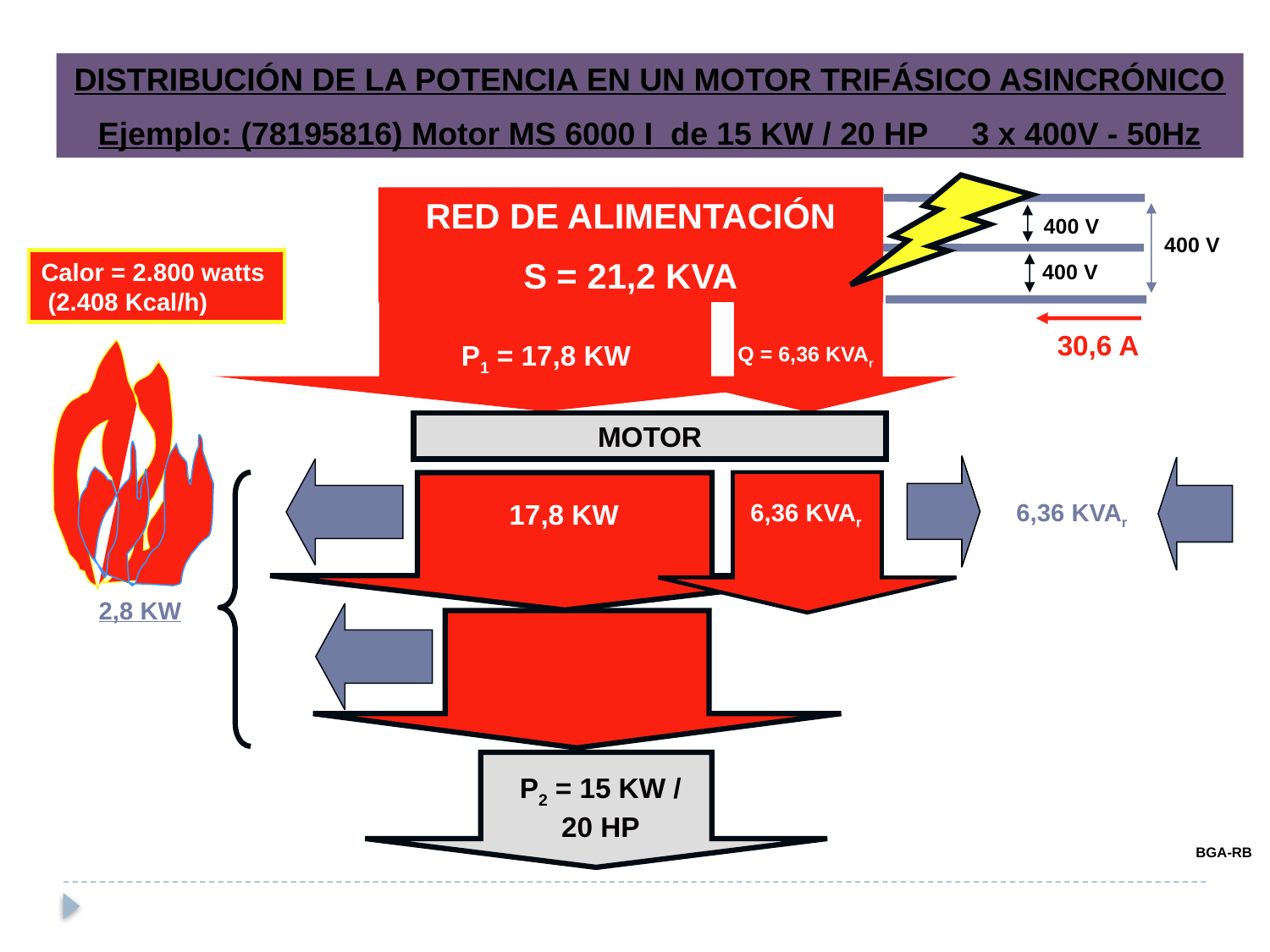

DISTRIBUCIÓN DE LA POTENCIA EN UN MOTOR TRIFÁSICO ASINCRÓNICO
Ejemplo: (78195816) Motor MS 6000 I  de 15 KW / 20 HP     3 x 400V - 50Hz

RED DE ALIMENTACIÓN
S = 21,2 KVA

400 V
400 V

Calor = 2.800 watts  (2.408 Kcal/h)
400 V

30,6 A
P1 = 17,8 KW
Q = 6,36 KVAr

MOTOR

17,8 KW
6,36 KVAr
6,36 KVAr
2,8 KW

P2 = 15 KW / 20 HP
BGA-RB